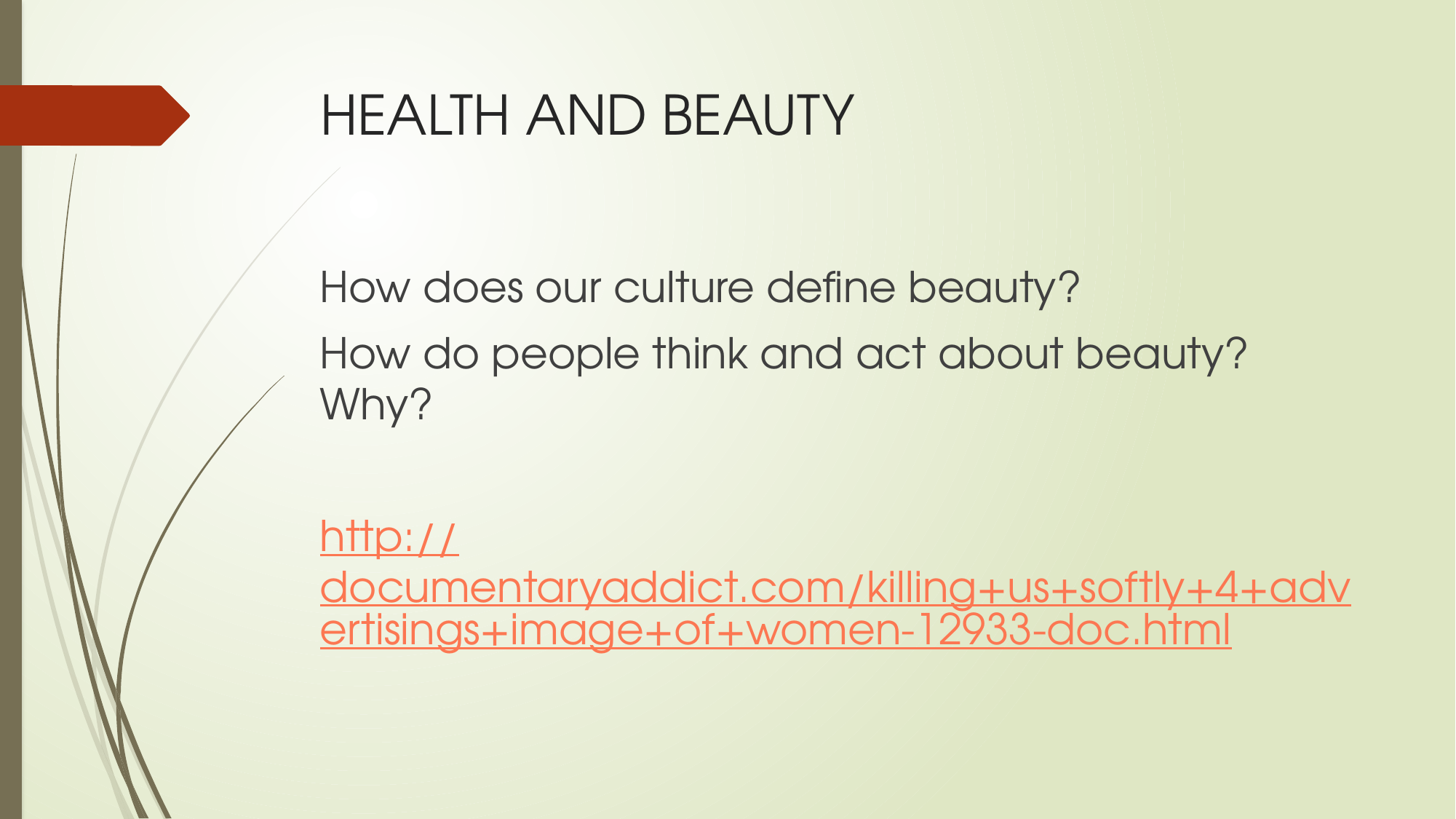

# HEALTH AND BEAUTY
How does our culture define beauty?
How do people think and act about beauty?  Why?

http://documentaryaddict.com/killing+us+softly+4+advertisings+image+of+women-12933-doc.html